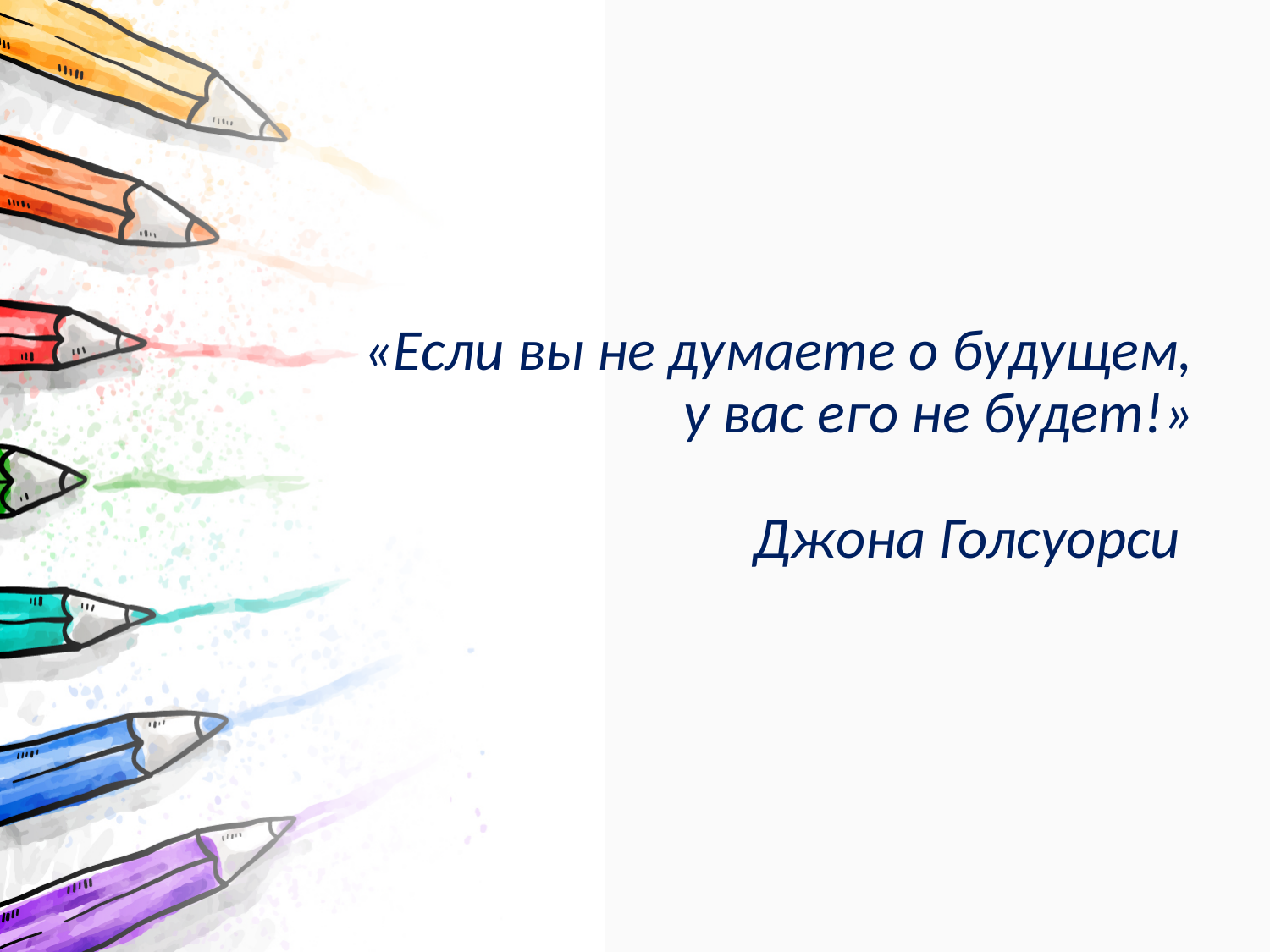

# «Если вы не думаете о будущем, у вас его не будет!» Джона Голсуорси